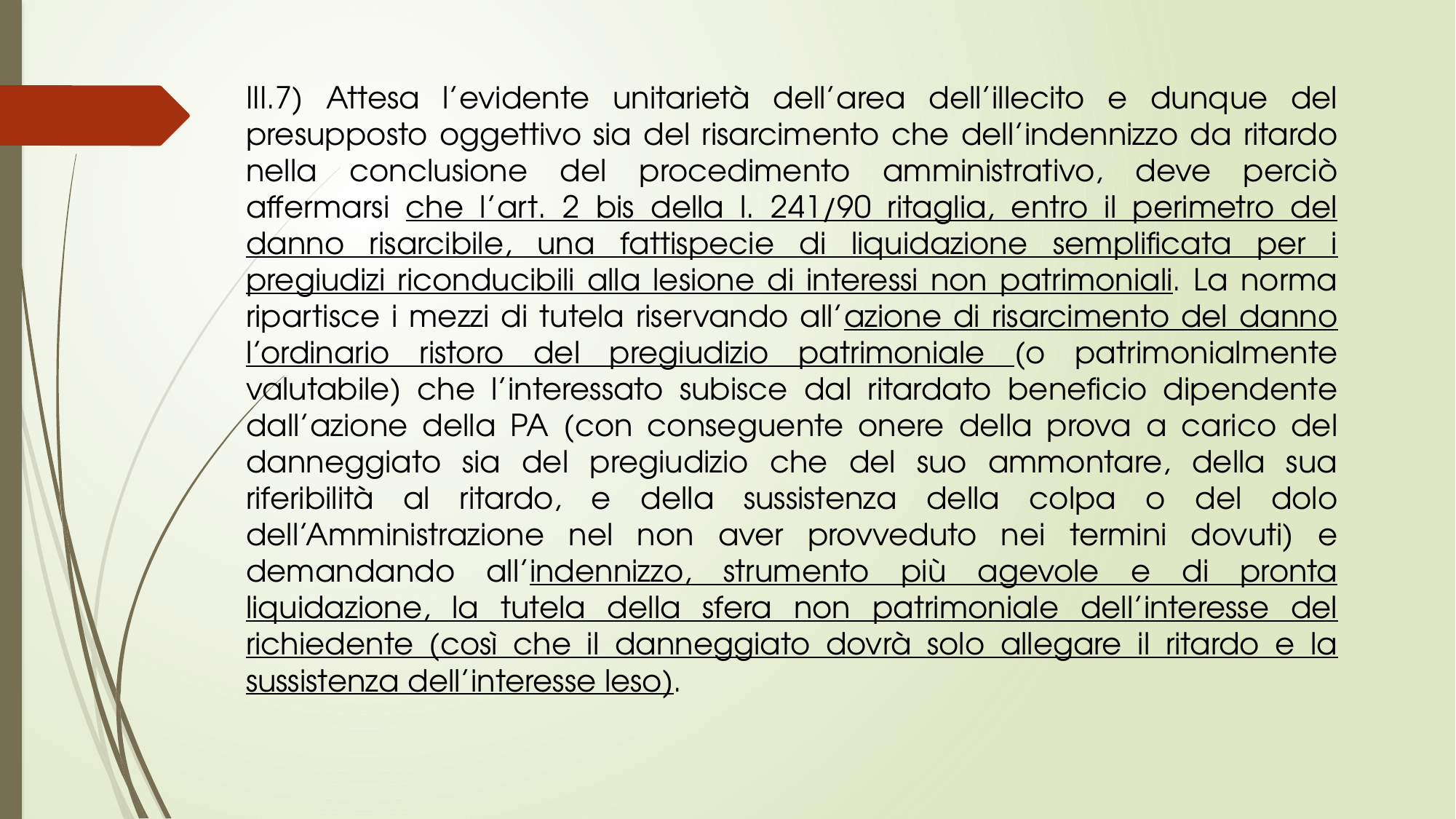

III.7) Attesa l’evidente unitarietà dell’area dell’illecito e dunque del presupposto oggettivo sia del risarcimento che dell’indennizzo da ritardo nella conclusione del procedimento amministrativo, deve perciò affermarsi che l’art. 2 bis della l. 241/90 ritaglia, entro il perimetro del danno risarcibile, una fattispecie di liquidazione semplificata per i pregiudizi riconducibili alla lesione di interessi non patrimoniali. La norma ripartisce i mezzi di tutela riservando all’azione di risarcimento del danno l’ordinario ristoro del pregiudizio patrimoniale (o patrimonialmente valutabile) che l’interessato subisce dal ritardato beneficio dipendente dall’azione della PA (con conseguente onere della prova a carico del danneggiato sia del pregiudizio che del suo ammontare, della sua riferibilità al ritardo, e della sussistenza della colpa o del dolo dell’Amministrazione nel non aver provveduto nei termini dovuti) e demandando all’indennizzo, strumento più agevole e di pronta liquidazione, la tutela della sfera non patrimoniale dell’interesse del richiedente (così che il danneggiato dovrà solo allegare il ritardo e la sussistenza dell’interesse leso).